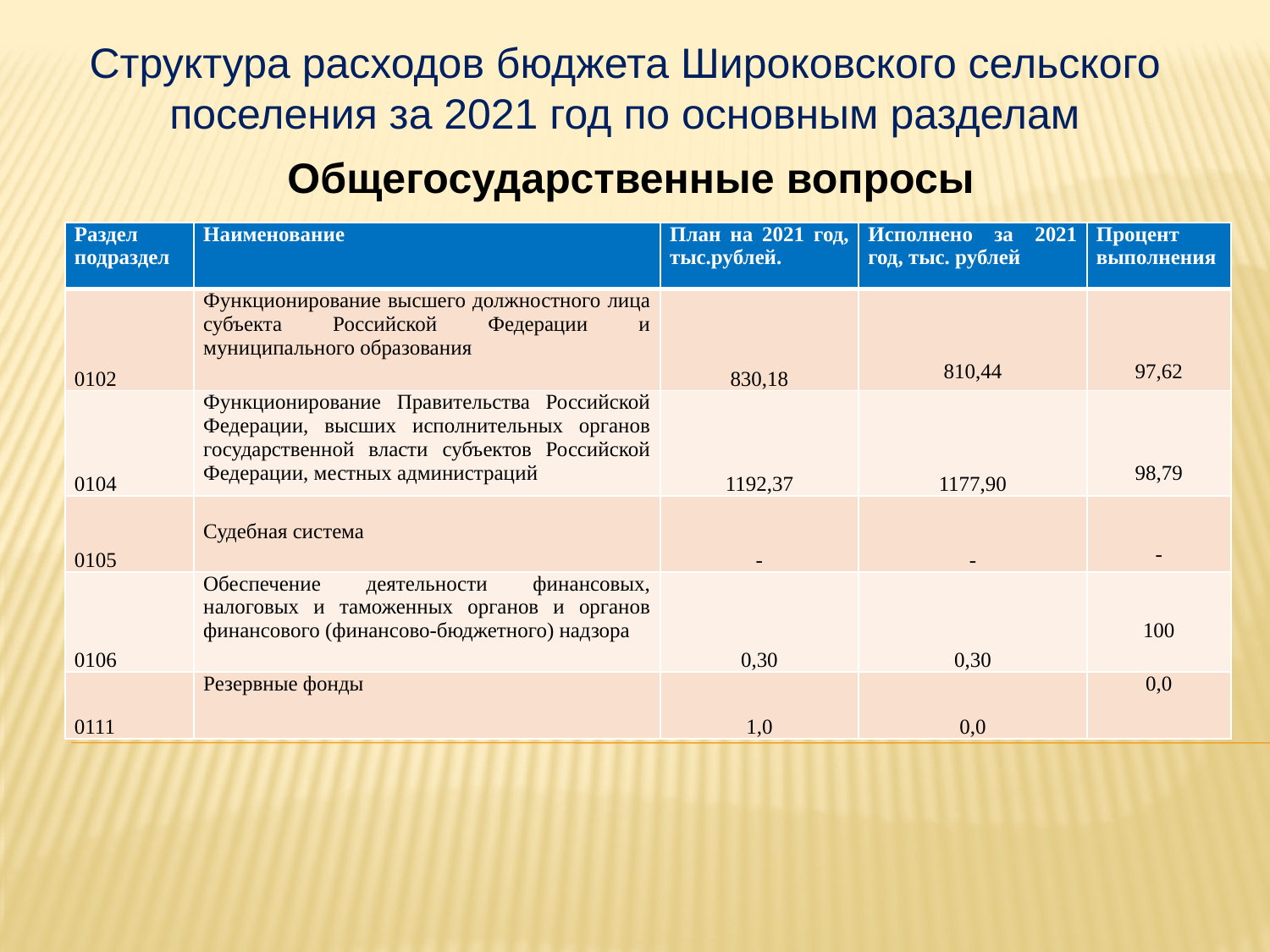

Структура расходов бюджета Широковского сельского поселения за 2021 год по основным разделам
Общегосударственные вопросы
| Раздел подраздел | Наименование | План на 2021 год, тыс.рублей. | Исполнено за 2021 год, тыс. рублей | Процент выполнения |
| --- | --- | --- | --- | --- |
| 0102 | Функционирование высшего должностного лица субъекта Российской Федерации и муниципального образования | 830,18 | 810,44 | 97,62 |
| 0104 | Функционирование Правительства Российской Федерации, высших исполнительных органов государственной власти субъектов Российской Федерации, местных администраций | 1192,37 | 1177,90 | 98,79 |
| 0105 | Судебная система | - | - | - |
| 0106 | Обеспечение деятельности финансовых, налоговых и таможенных органов и органов финансового (финансово-бюджетного) надзора | 0,30 | 0,30 | 100 |
| 0111 | Резервные фонды | 1,0 | 0,0 | 0,0 |